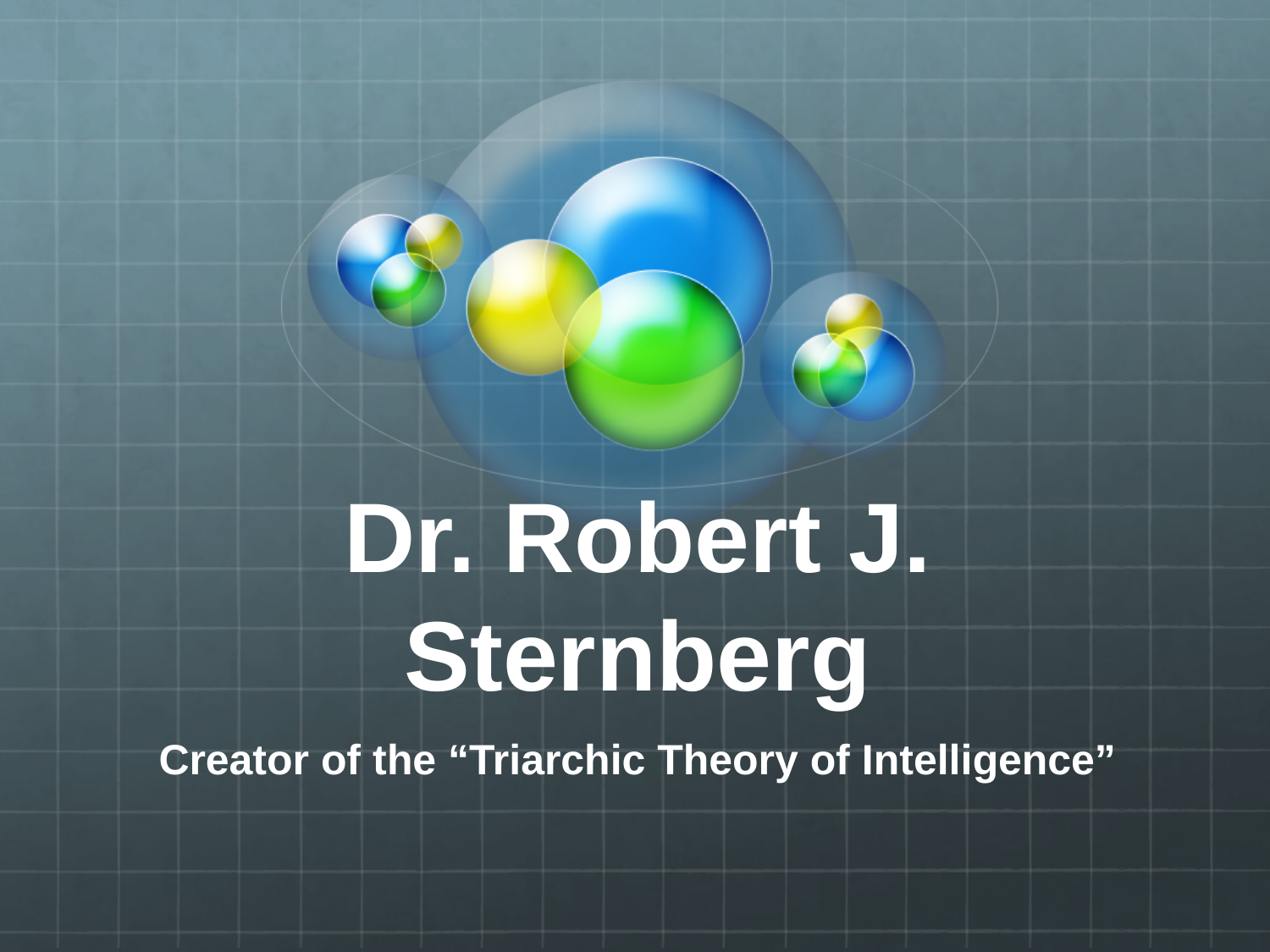

# Dr. Robert J. Sternberg
Creator of the “Triarchic Theory of Intelligence”